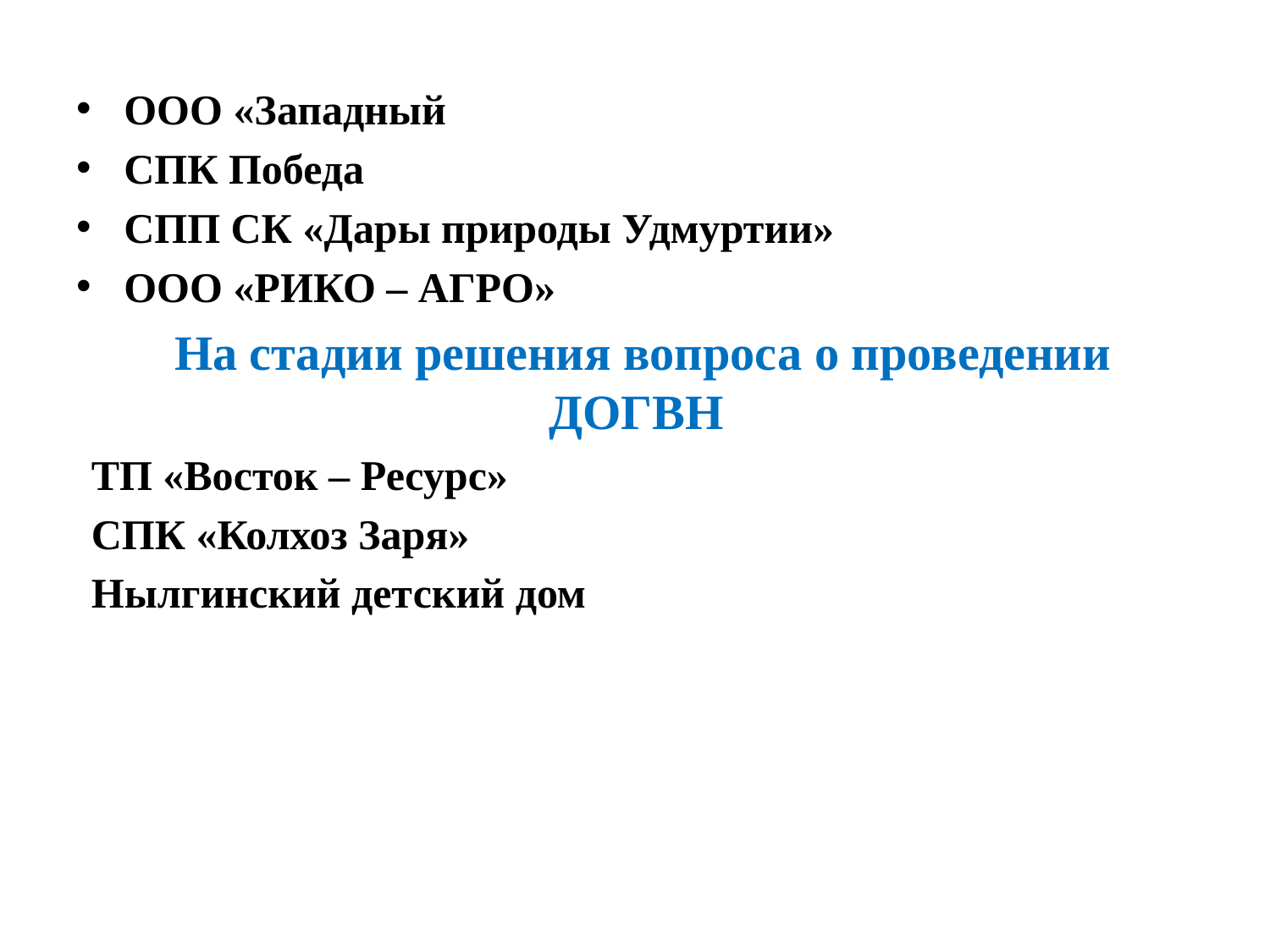

ООО «Западный
СПК Победа
СПП СК «Дары природы Удмуртии»
ООО «РИКО – АГРО»
На стадии решения вопроса о проведении ДОГВН
ТП «Восток – Ресурс»
СПК «Колхоз Заря»
Нылгинский детский дом